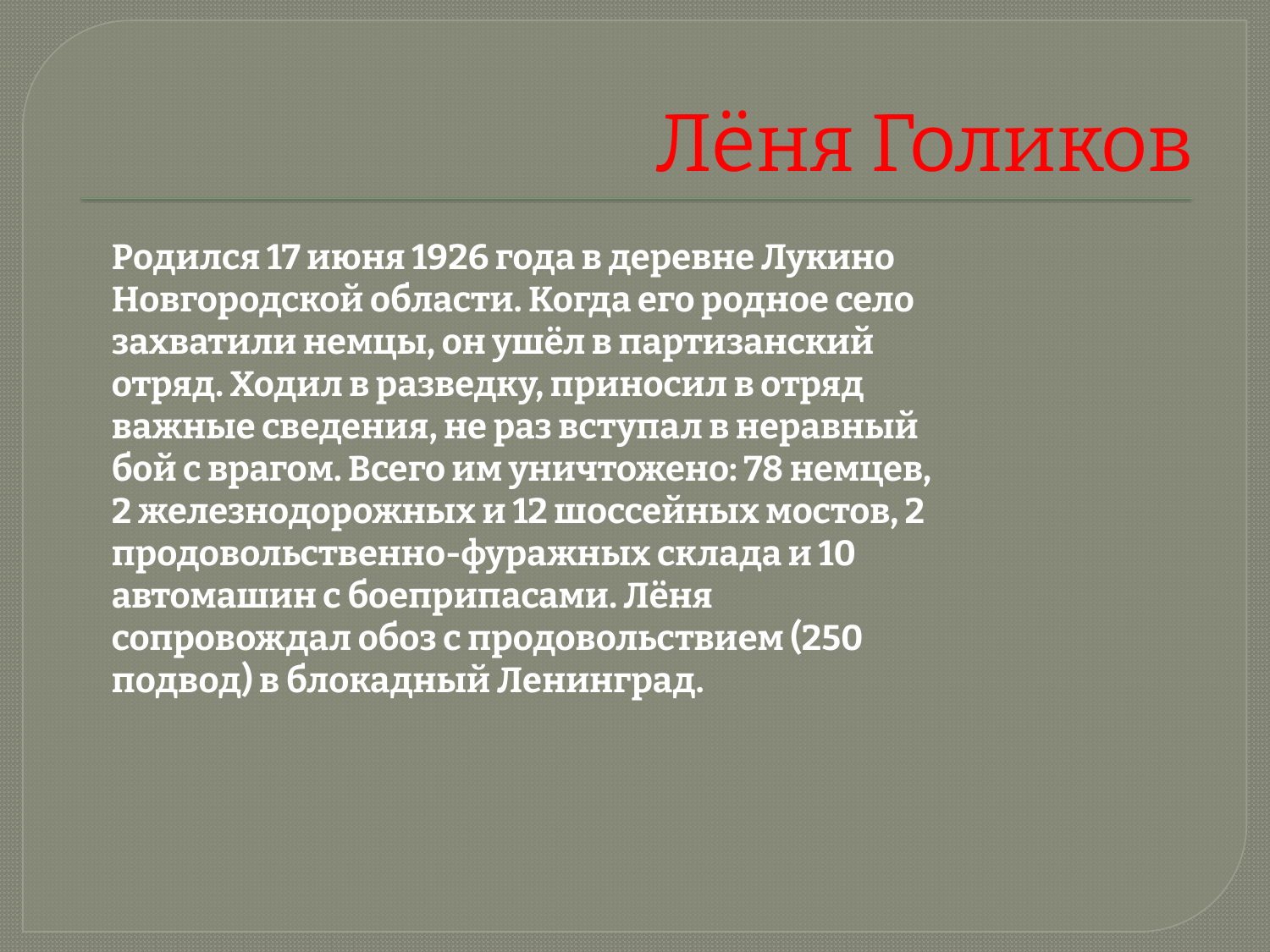

# Лёня Голиков
Родился 17 июня 1926 года в деревне Лукино Новгородской области. Когда его родное село захватили немцы, он ушёл в партизанский отряд. Ходил в разведку, приносил в отряд важные сведения, не раз вступал в неравный бой с врагом. Всего им уничтожено: 78 немцев, 2 железнодорожных и 12 шоссейных мостов, 2 продовольственно-фуражных склада и 10 автомашин с боеприпасами. Лёня сопровождал обоз с продовольствием (250 подвод) в блокадный Ленинград.